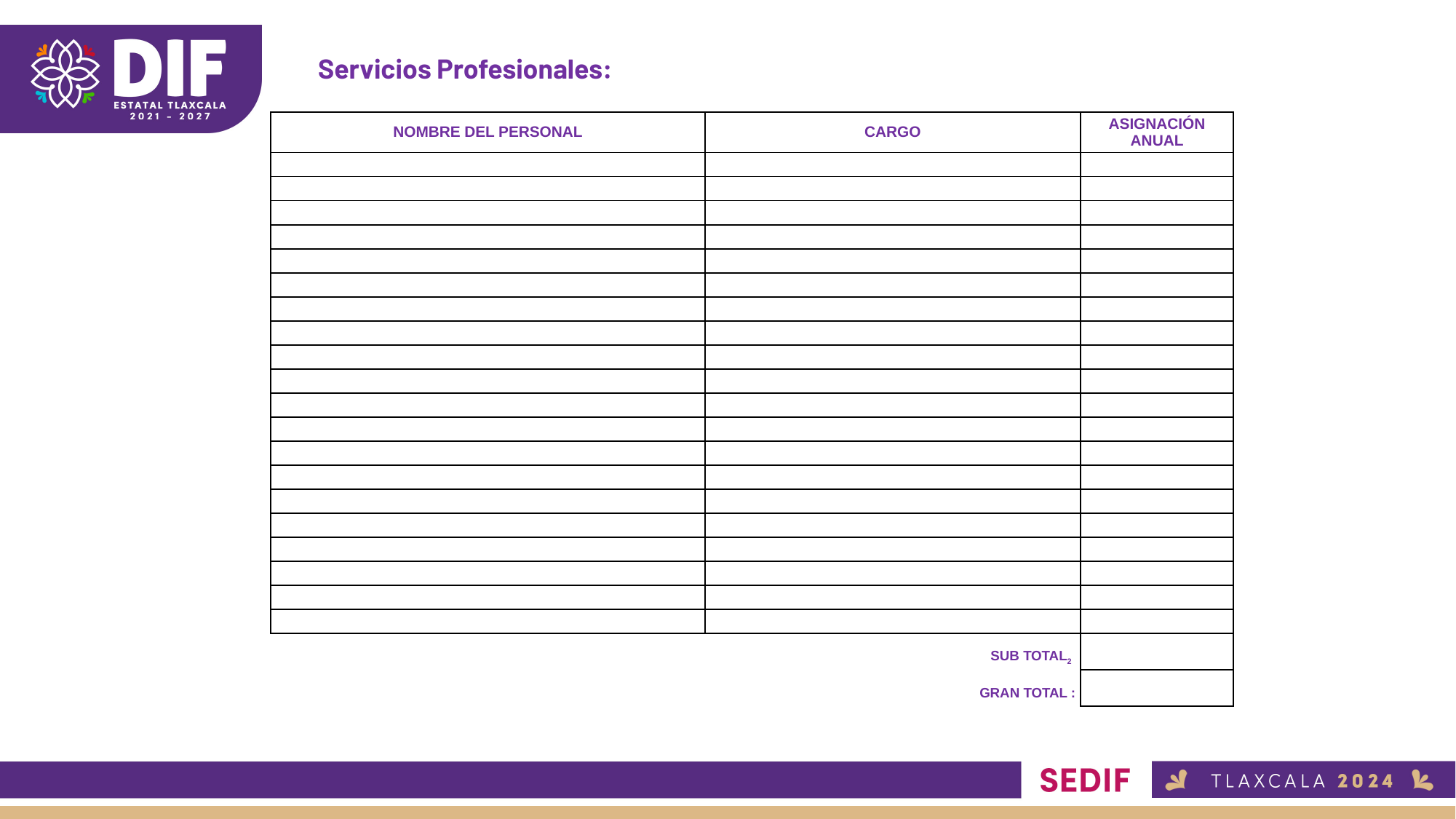

Servicios Profesionales:
| NOMBRE DEL PERSONAL | CARGO | ASIGNACIÓN ANUAL |
| --- | --- | --- |
|  |  |  |
|  |  |  |
|  |  |  |
|  |  |  |
|  |  |  |
|  |  |  |
|  |  |  |
|  |  |  |
|  |  |  |
|  |  |  |
|  |  |  |
|  |  |  |
|  |  |  |
|  |  |  |
|  |  |  |
|  |  |  |
|  |  |  |
|  |  |  |
|  |  |  |
|  |  |  |
| SUB TOTAL2 |  |  |
| GRAN TOTAL : |  |  |